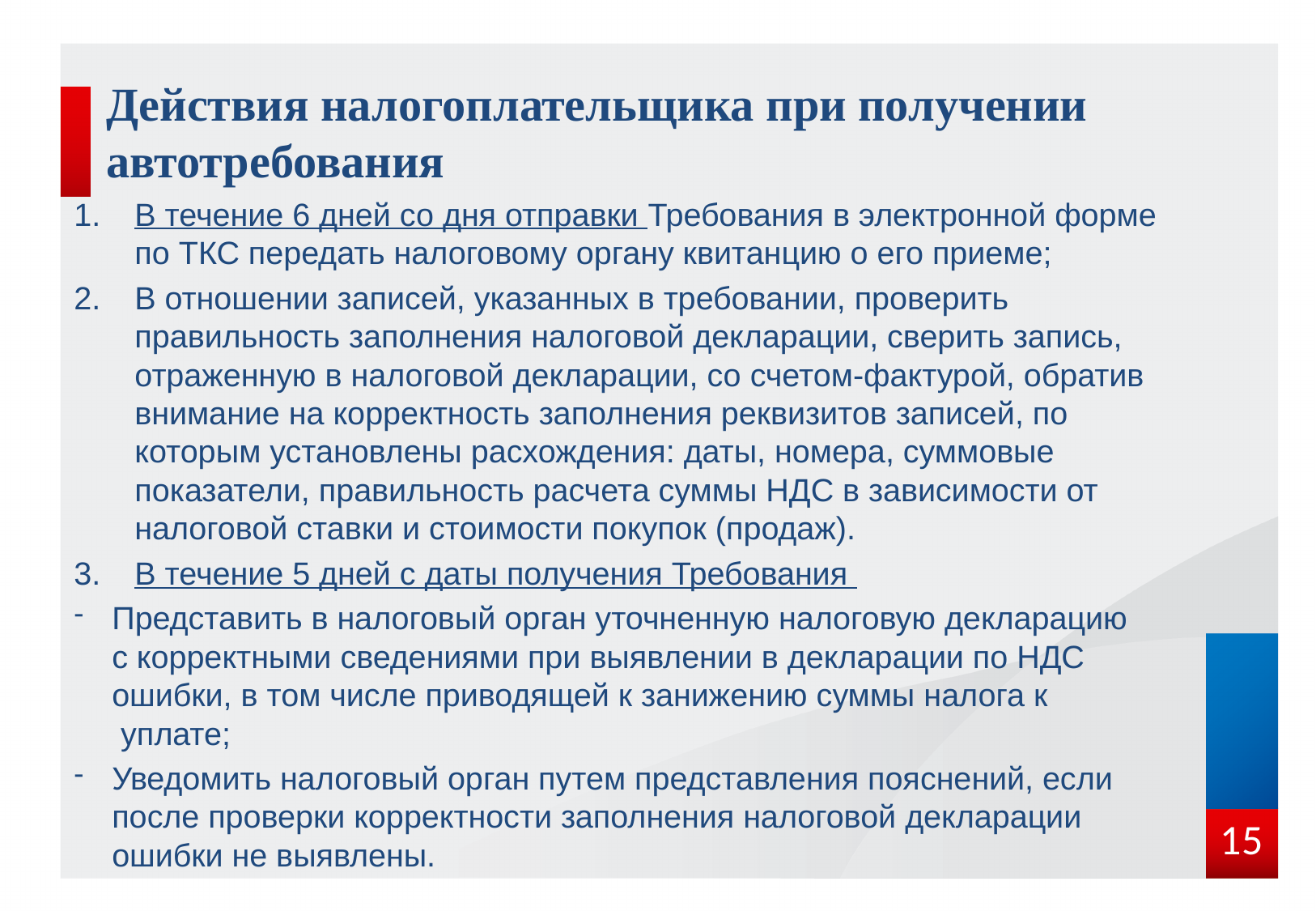

Действия налогоплательщика при получении автотребования
В течение 6 дней со дня отправки Требования в электронной форме по ТКС передать налоговому органу квитанцию о его приеме;
В отношении записей, указанных в требовании, проверить правильность заполнения налоговой декларации, сверить запись, отраженную в налоговой декларации, со счетом-фактурой, обратив внимание на корректность заполнения реквизитов записей, по которым установлены расхождения: даты, номера, суммовые показатели, правильность расчета суммы НДС в зависимости от налоговой ставки и стоимости покупок (продаж).
В течение 5 дней с даты получения Требования
Представить в налоговый орган уточненную налоговую декларацию
с корректными сведениями при выявлении в декларации по НДС ошибки, в том числе приводящей к занижению суммы налога к
 уплате;
Уведомить налоговый орган путем представления пояснений, если после проверки корректности заполнения налоговой декларации ошибки не выявлены.

15